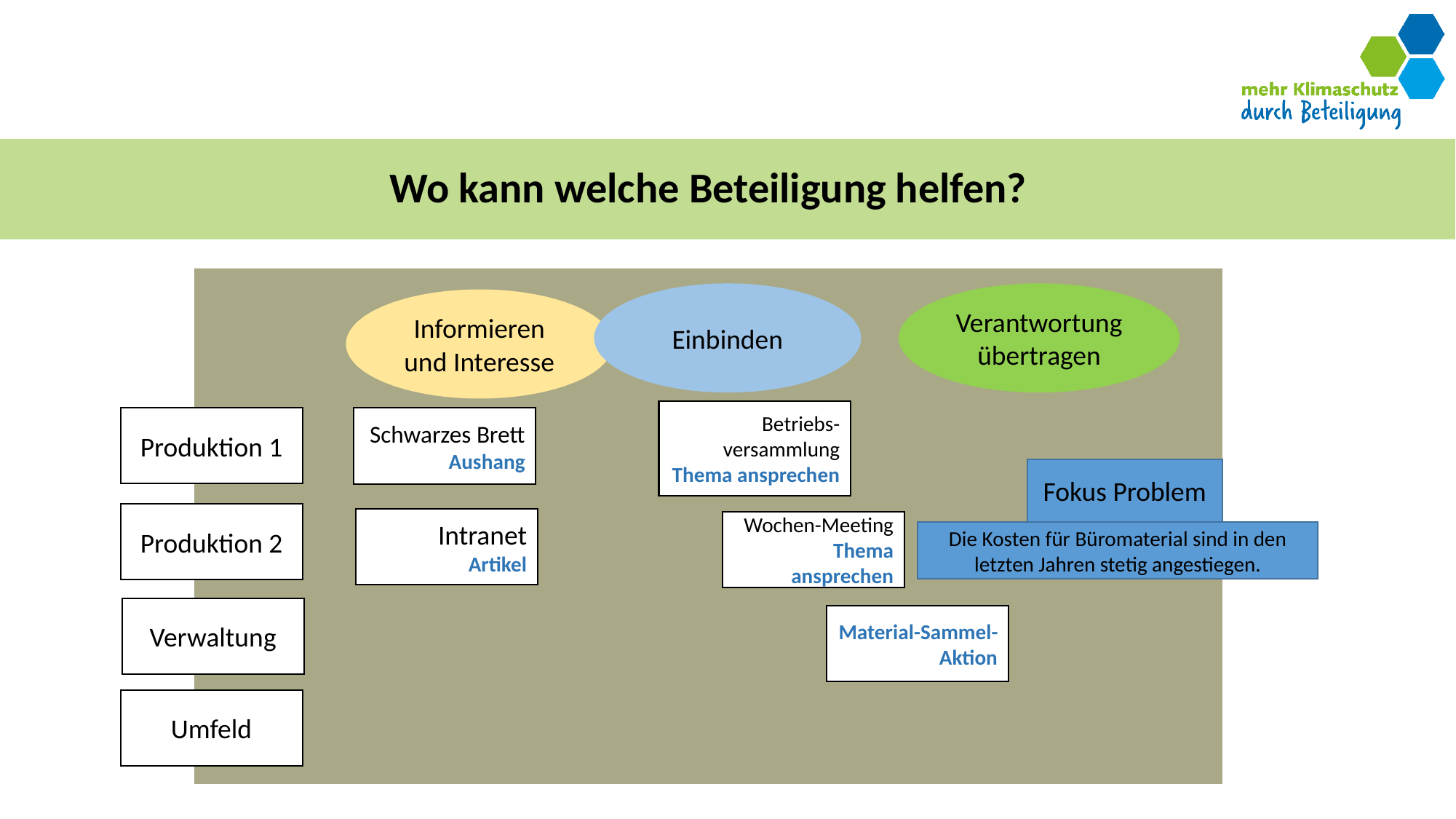

# Wo kann welche Beteiligung helfen?

Einbinden
Verantwortung übertragen
Informieren und Interesse
Betriebs-versammlung
Thema ansprechen
Produktion 1
Schwarzes Brett Aushang
Fokus Problem
Produktion 2
Intranet
Artikel
Wochen-Meeting Thema ansprechen
Die Kosten für Büromaterial sind in den letzten Jahren stetig angestiegen.
Verwaltung
Material-Sammel-Aktion
Umfeld